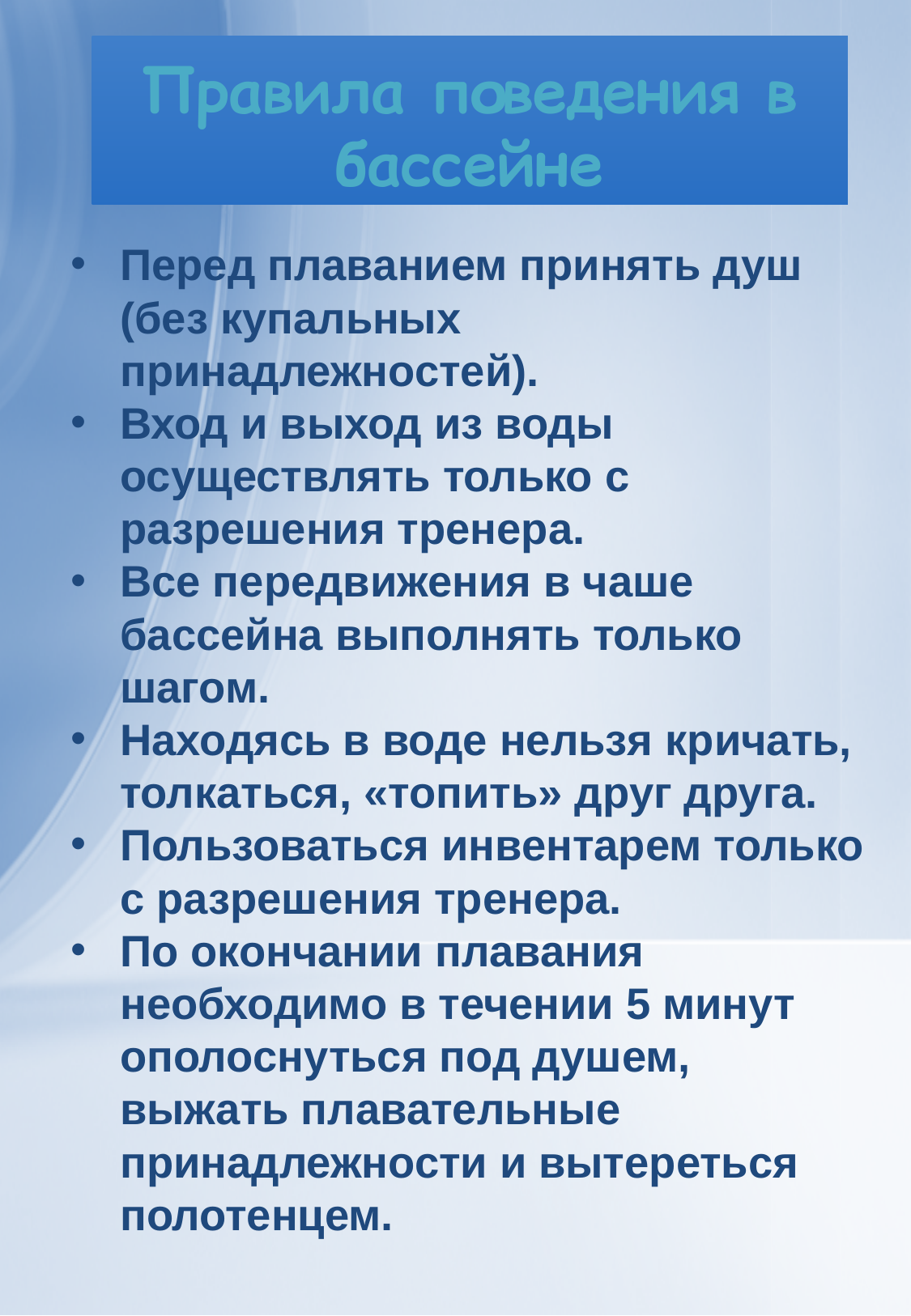

# Правила поведения в бассейне
Перед плаванием принять душ (без купальных принадлежностей).
Вход и выход из воды осуществлять только с разрешения тренера.
Все передвижения в чаше бассейна выполнять только шагом.
Находясь в воде нельзя кричать, толкаться, «топить» друг друга.
Пользоваться инвентарем только с разрешения тренера.
По окончании плавания необходимо в течении 5 минут ополоснуться под душем, выжать плавательные принадлежности и вытереться полотенцем.